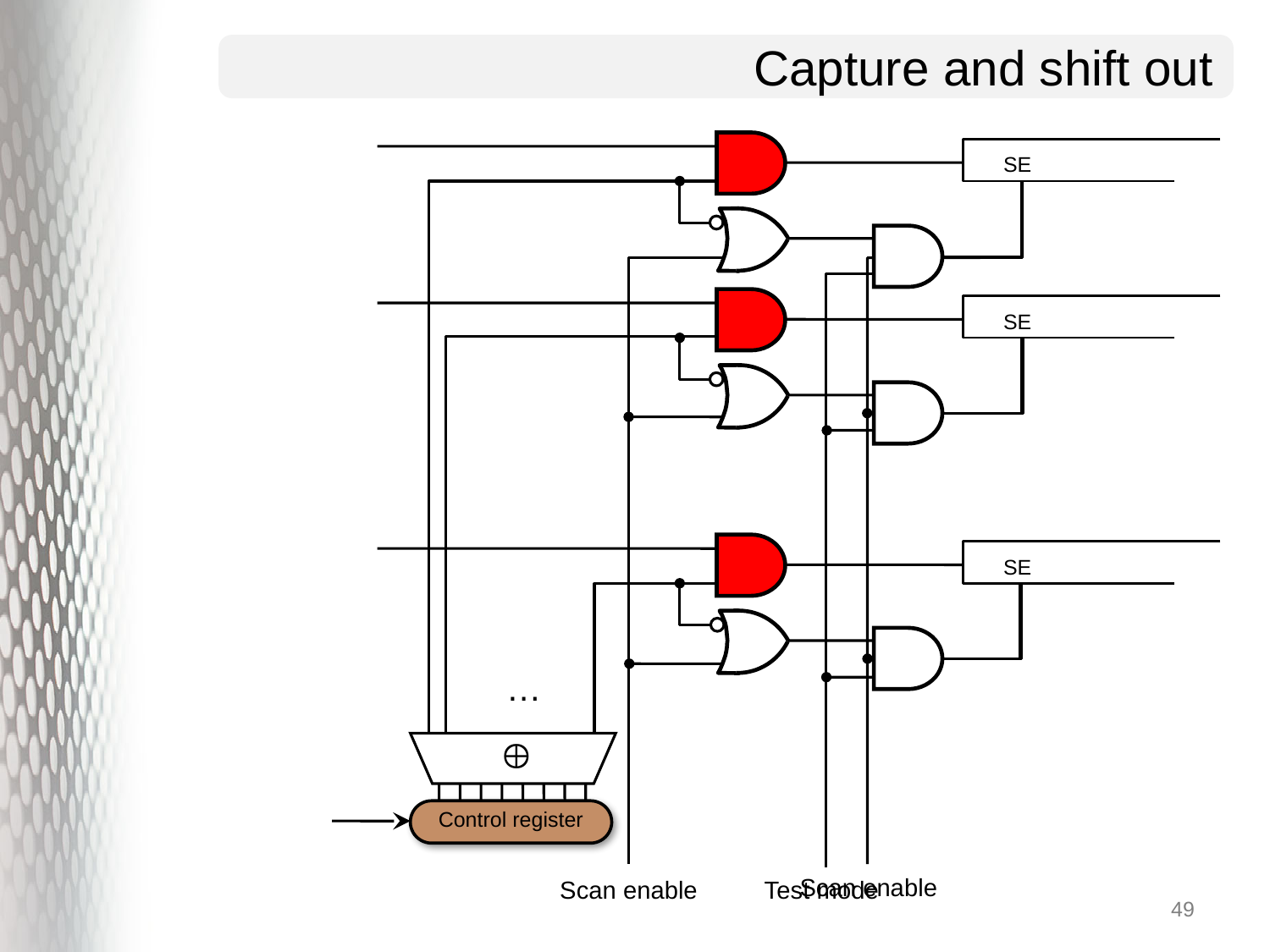

# Capture and shift out

SE

Scan enable
Test mode

Scan enable

SE

SE

…
⊕

Control register